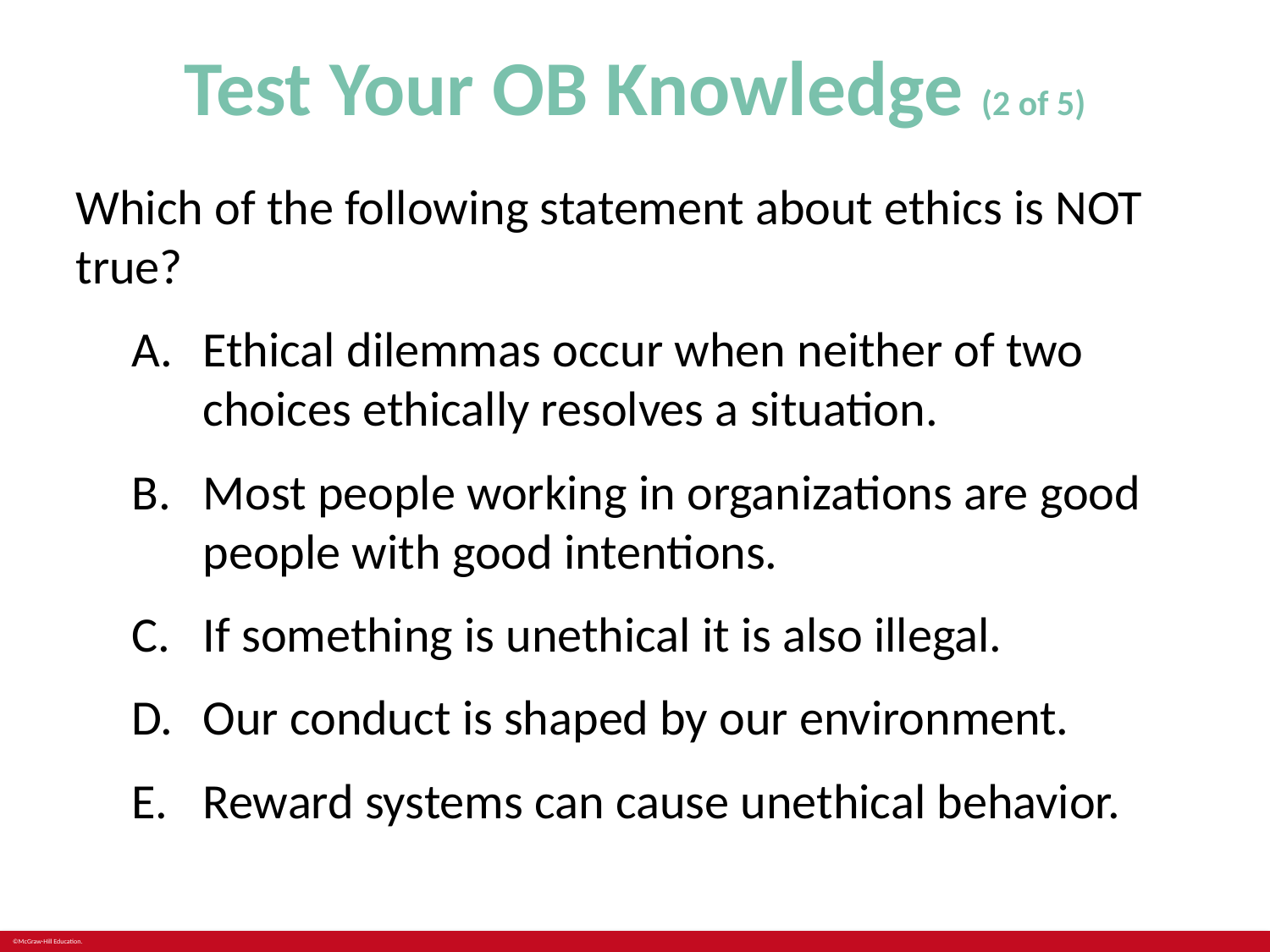

# Test Your OB Knowledge (2 of 5)
Which of the following statement about ethics is NOT true?
Ethical dilemmas occur when neither of two choices ethically resolves a situation.
Most people working in organizations are good people with good intentions.
If something is unethical it is also illegal.
Our conduct is shaped by our environment.
Reward systems can cause unethical behavior.